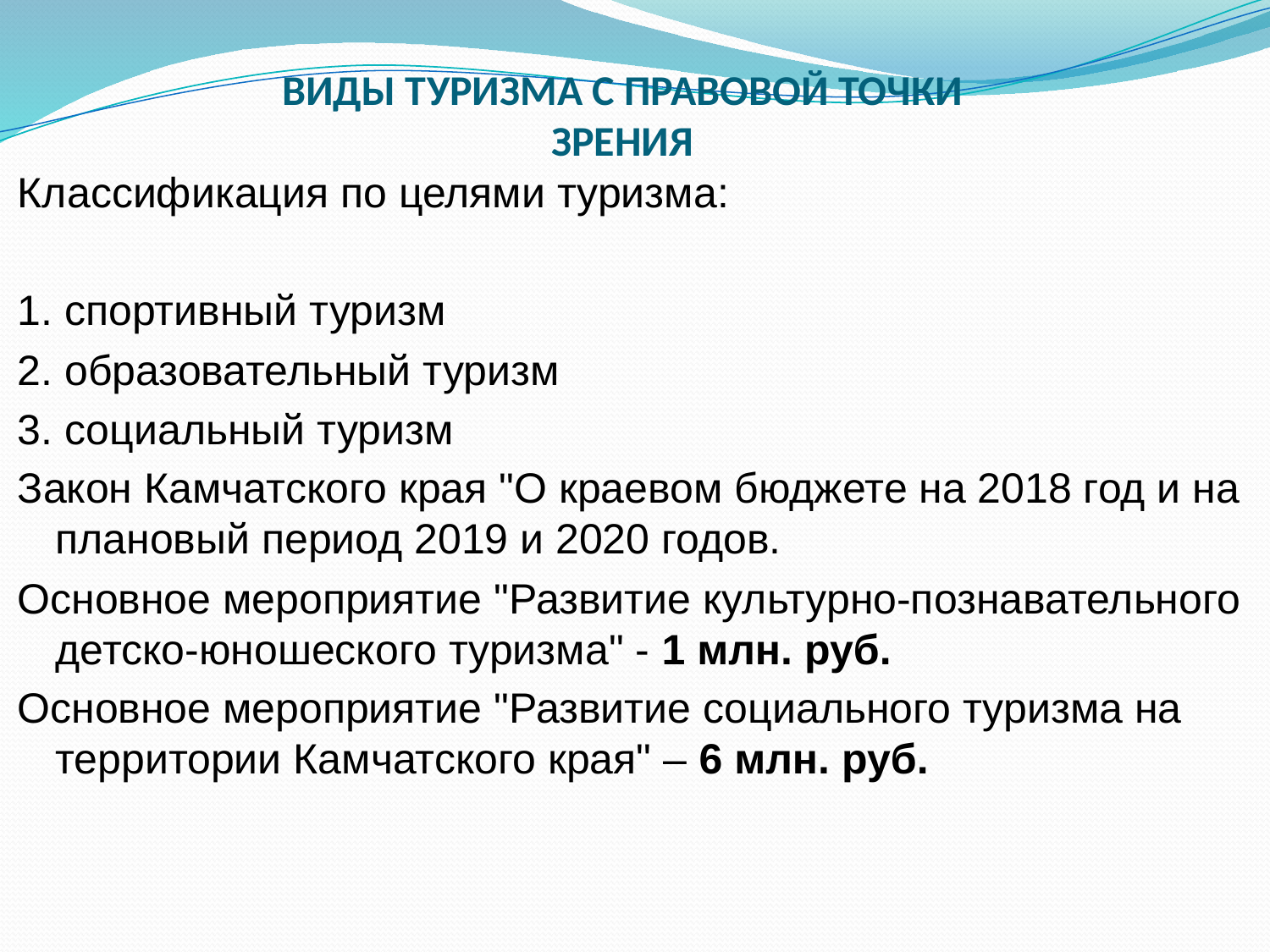

ВИДЫ ТУРИЗМА С ПРАВОВОЙ ТОЧКИ
ЗРЕНИЯ
Классификация по целями туризма:

1. спортивный туризм
2. образовательный туризм
3. социальный туризм
Закон Камчатского края "О краевом бюджете на 2018 год и на плановый период 2019 и 2020 годов.
Основное мероприятие "Развитие культурно-познавательного детско-юношеского туризма" - 1 млн. руб.
Основное мероприятие "Развитие социального туризма на территории Камчатского края" – 6 млн. руб.